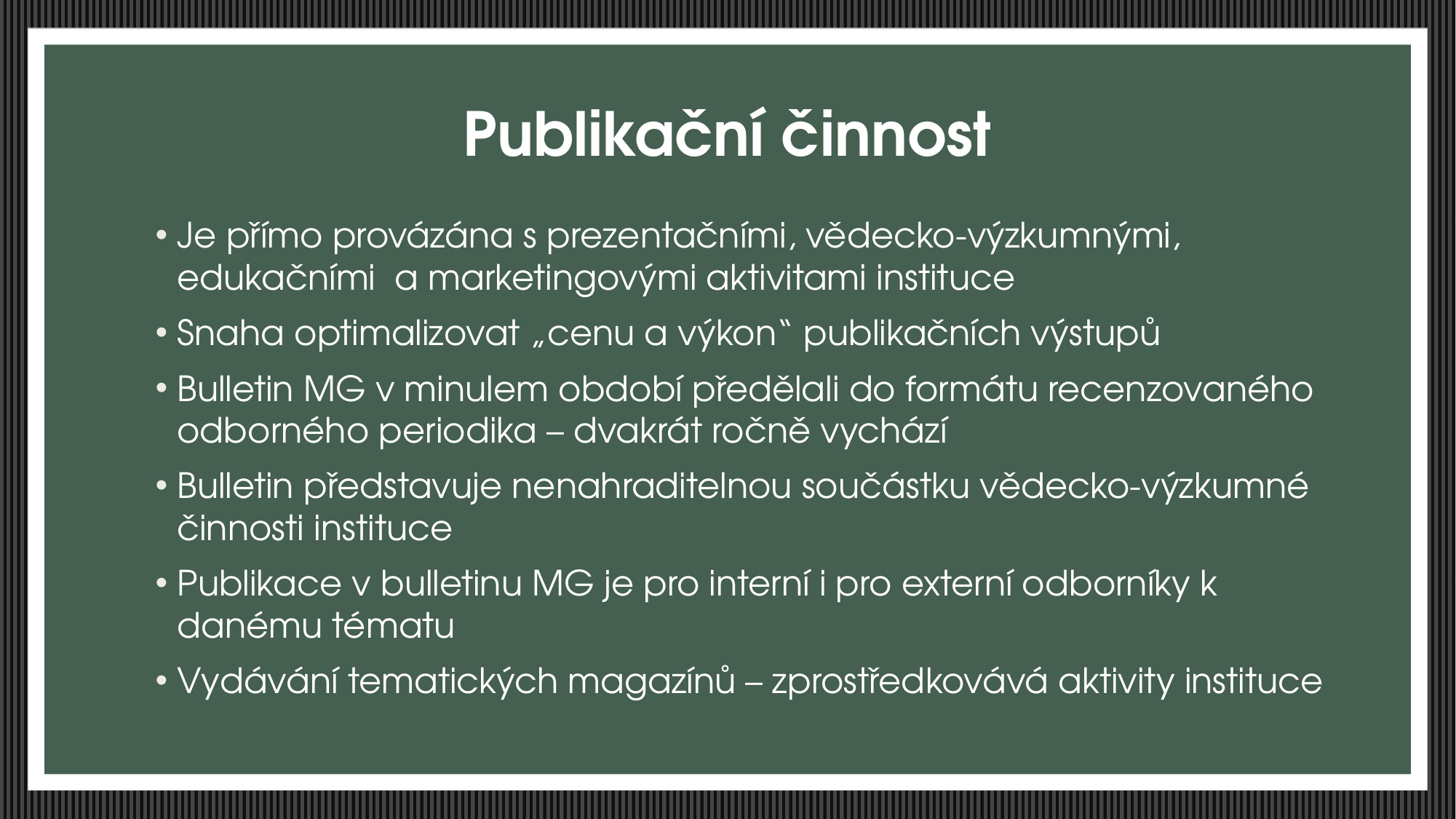

# Publikační činnost
Je přímo provázána s prezentačními, vědecko-výzkumnými, edukačními  a marketingovými aktivitami instituce
Snaha optimalizovat „cenu a výkon“ publikačních výstupů
Bulletin MG v minulem období předělali do formátu recenzovaného odborného periodika – dvakrát ročně vychází
Bulletin představuje nenahraditelnou součástku vědecko-výzkumné činnosti instituce
Publikace v bulletinu MG je pro interní i pro externí odborníky k danému tématu
Vydávání tematických magazínů – zprostředkovává aktivity instituce